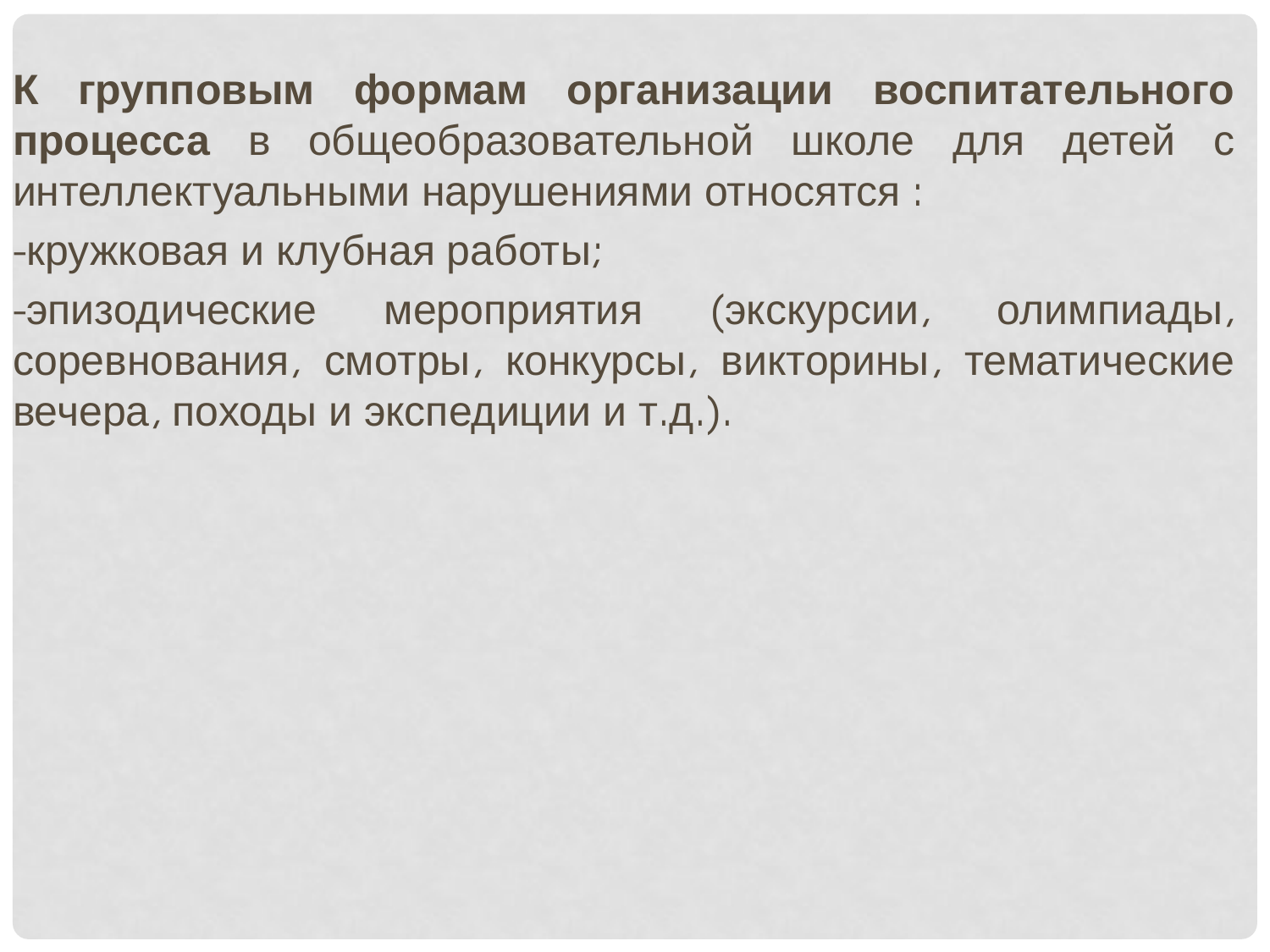

К групповым формам организации воспитательного процесса в общеобразовательной школе для детей с интеллектуальными нарушениями относятся :
-кружковая и клубная работы;
-эпизодические мероприятия (экскурсии, олимпиады, соревнования, смотры, конкурсы, викторины, тематические вечера, походы и экспедиции и т.д.).